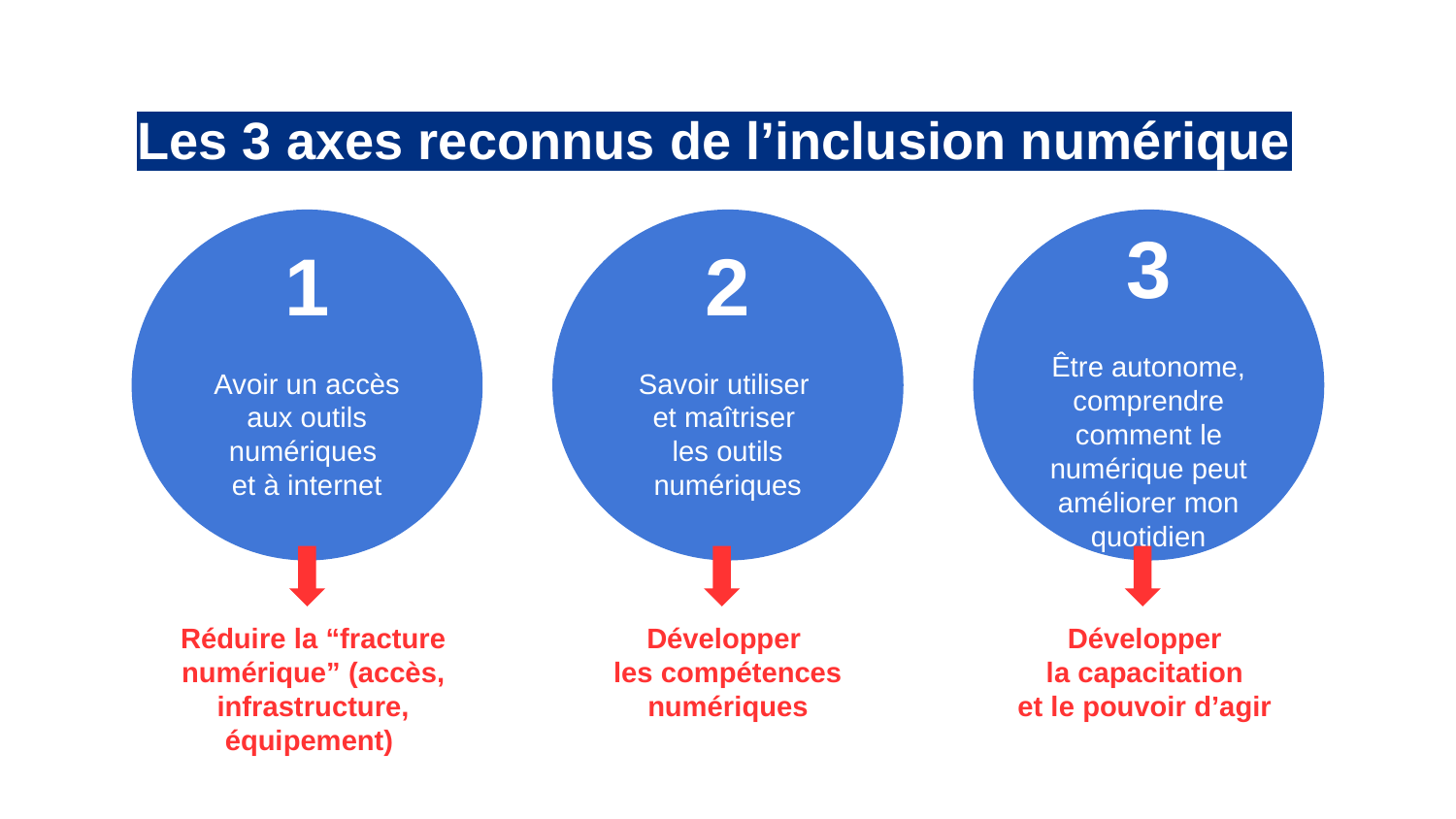

Les 3 axes reconnus de l’inclusion numérique
1

Avoir un accès aux outils numériques
et à internet

2

Savoir utiliser
et maîtriser
les outils numériques

3

Être autonome, comprendre comment le numérique peut améliorer mon quotidien

Réduire la “fracture numérique” (accès, infrastructure, équipement)
Développer
les compétences numériques
Développer
la capacitation
et le pouvoir d’agir